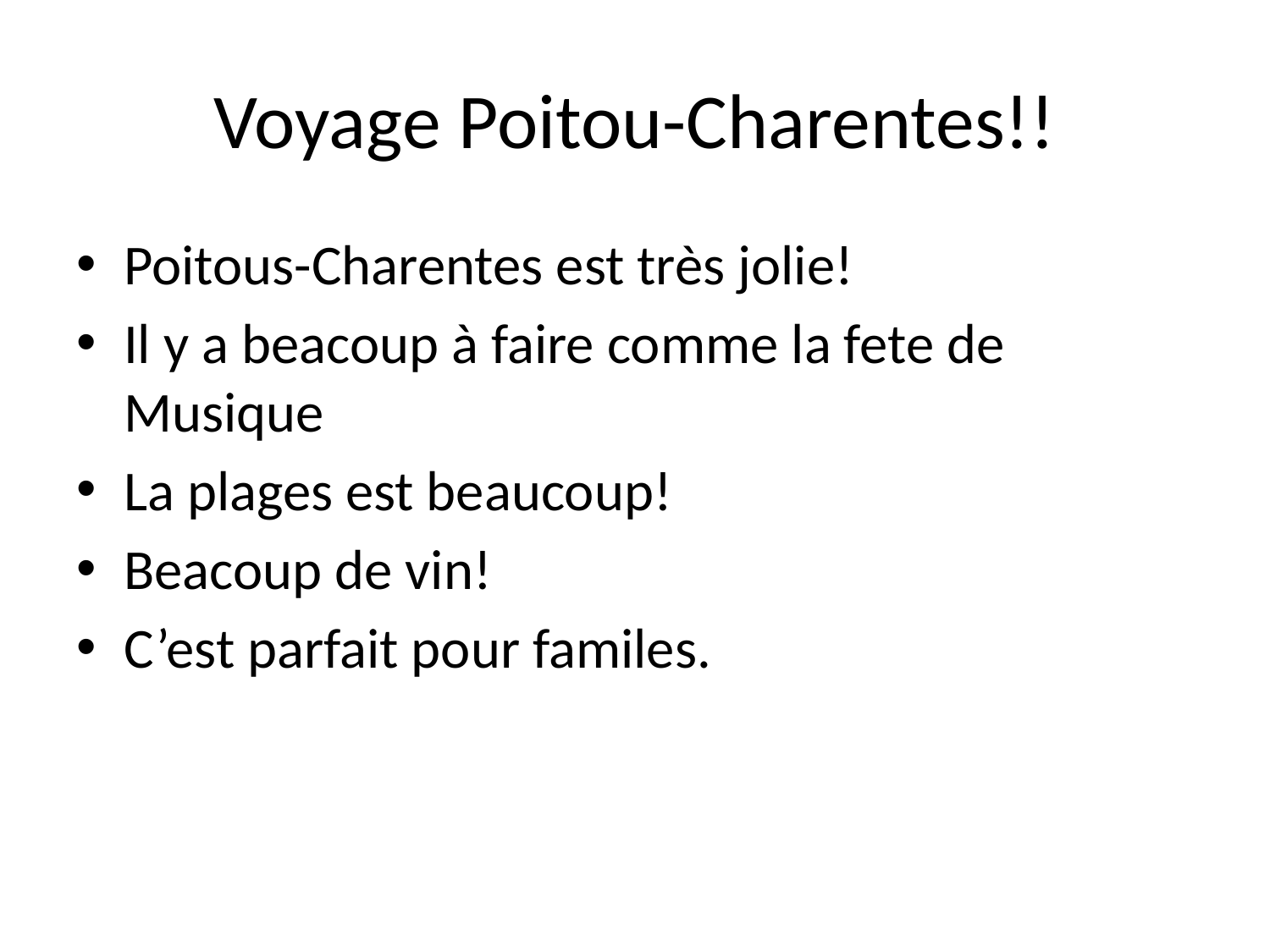

# Voyage Poitou-Charentes!!
Poitous-Charentes est très jolie!
Il y a beacoup à faire comme la fete de Musique
La plages est beaucoup!
Beacoup de vin!
C’est parfait pour familes.